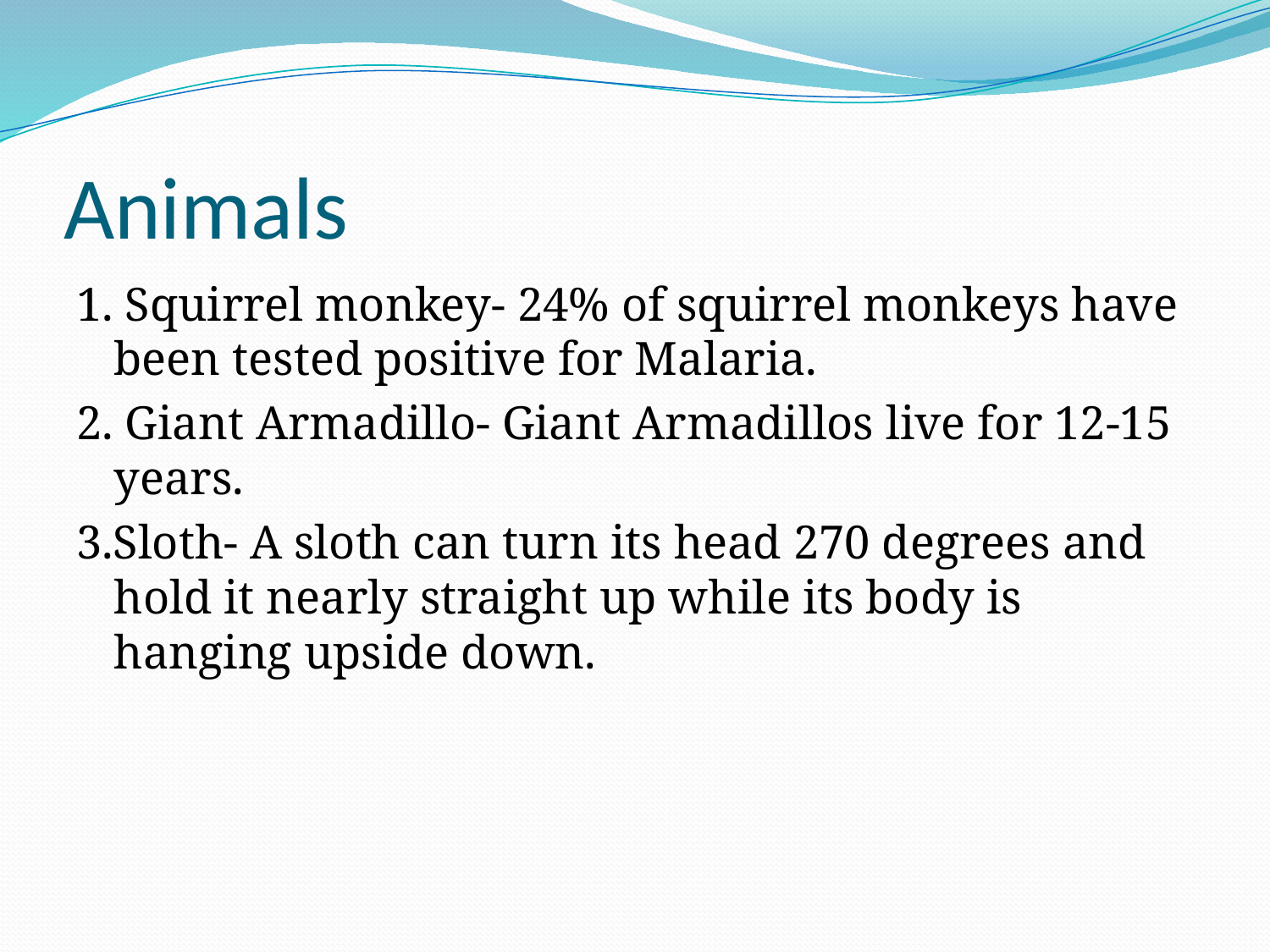

# Animals
1. Squirrel monkey- 24% of squirrel monkeys have been tested positive for Malaria.
2. Giant Armadillo- Giant Armadillos live for 12-15 years.
3.Sloth- A sloth can turn its head 270 degrees and hold it nearly straight up while its body is hanging upside down.